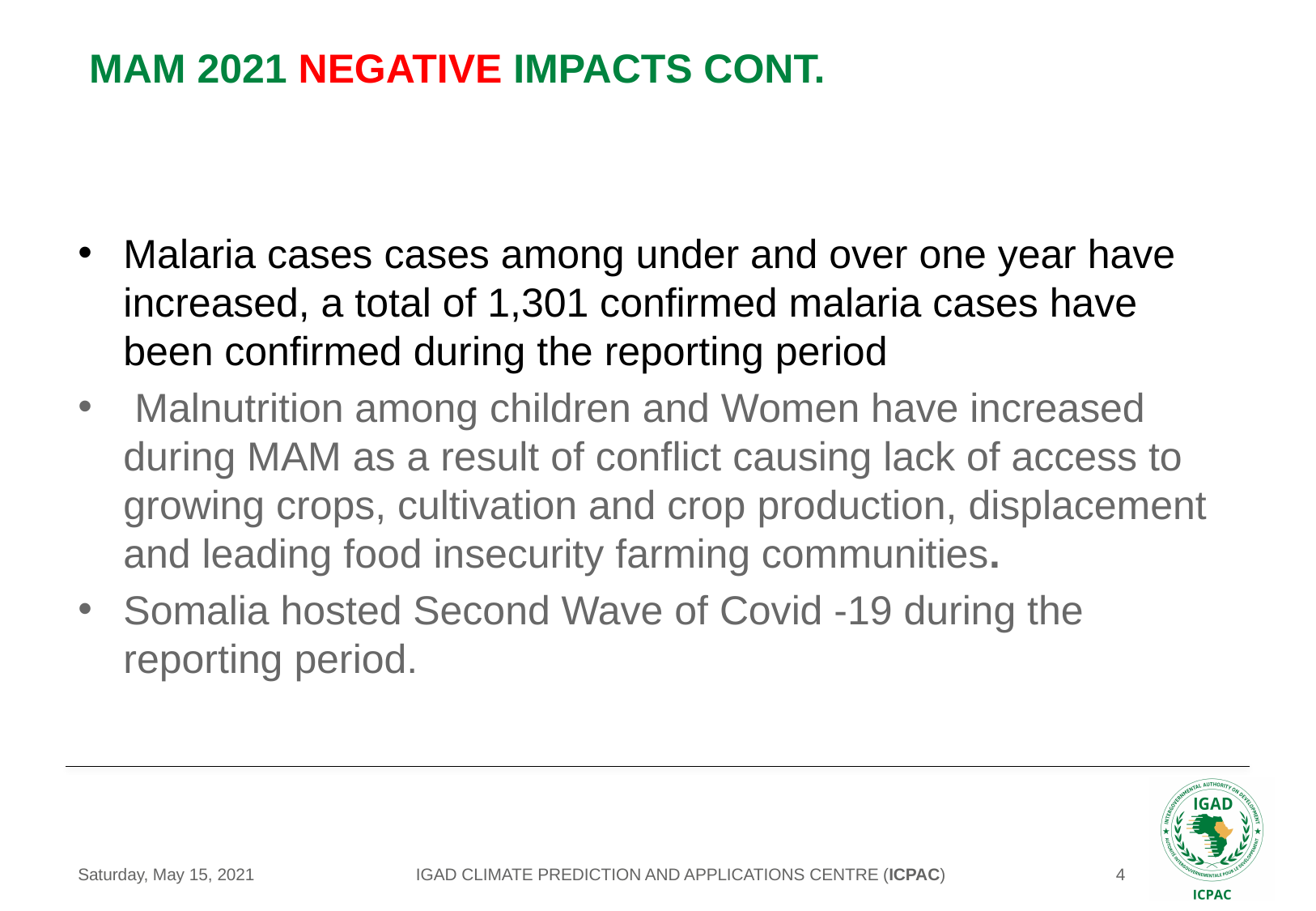

# MAM 2021 NEGATIVE IMPACTS cont.

Malaria cases cases among under and over one year have increased, a total of 1,301 confirmed malaria cases have been confirmed during the reporting period
 Malnutrition among children and Women have increased during MAM as a result of conflict causing lack of access to growing crops, cultivation and crop production, displacement and leading food insecurity farming communities.
Somalia hosted Second Wave of Covid -19 during the reporting period.

IGAD CLIMATE PREDICTION AND APPLICATIONS CENTRE (ICPAC)
Saturday, May 15, 2021
4